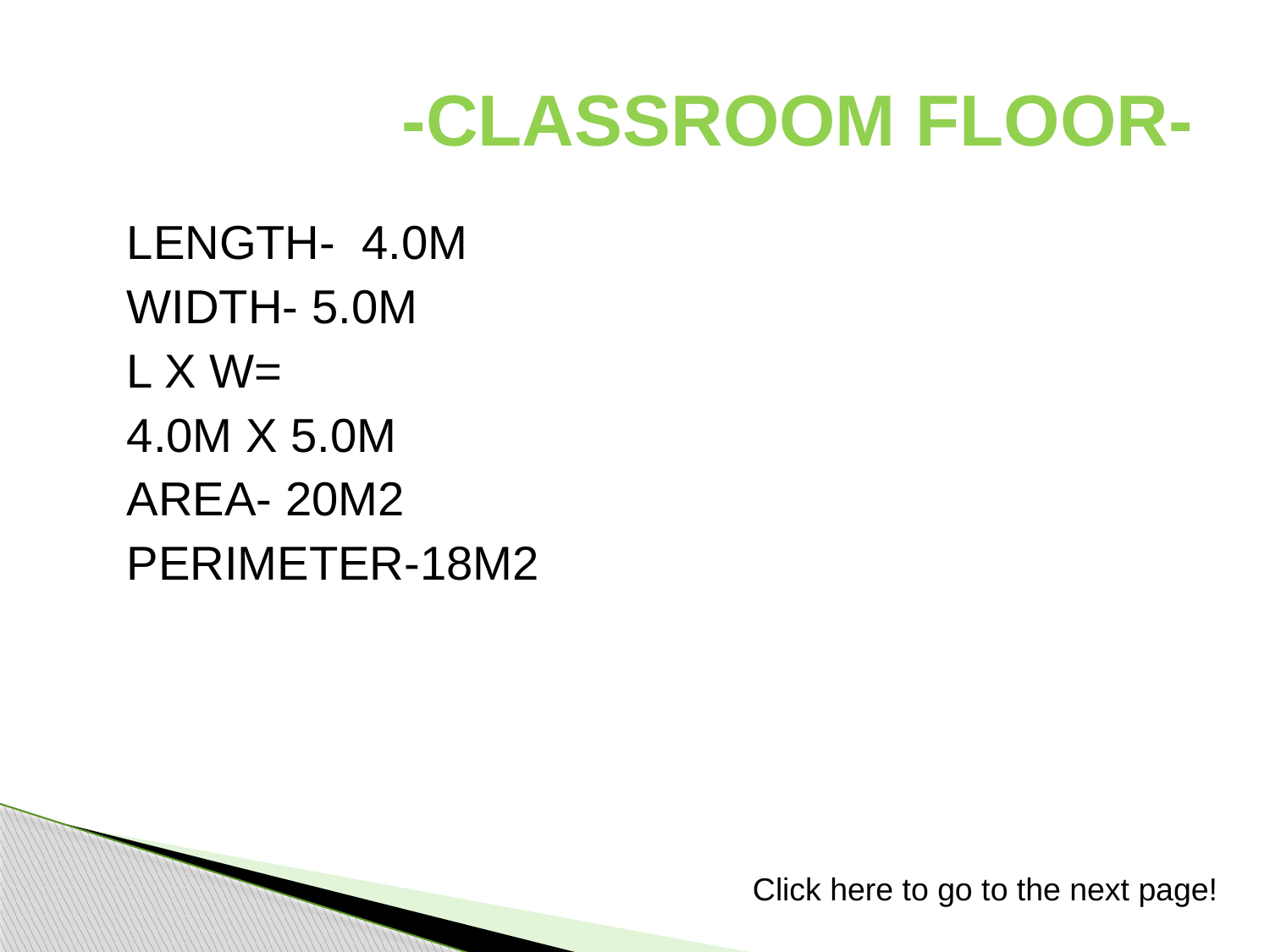

# -CLASSROOM FLOOR-
	LENGTH-  4.0M
	WIDTH- 5.0M
	L X W=
	4.0M X 5.0M
	AREA- 20M2
	PERIMETER-18M2
Click here to go to the next page!